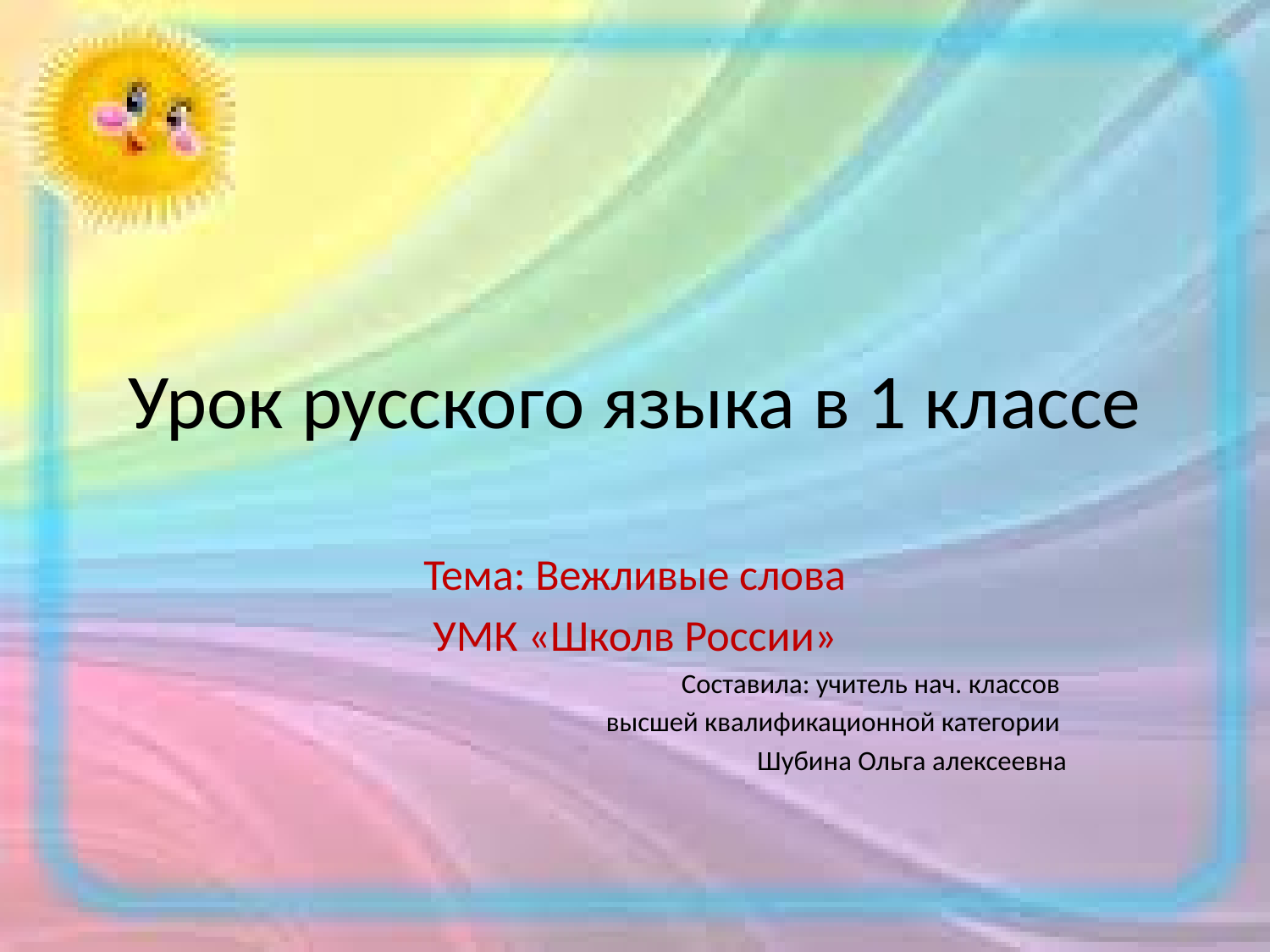

# Урок русского языка в 1 классе
Тема: Вежливые слова
УМК «Школв России»
Составила: учитель нач. классов
высшей квалификационной категории
Шубина Ольга алексеевна